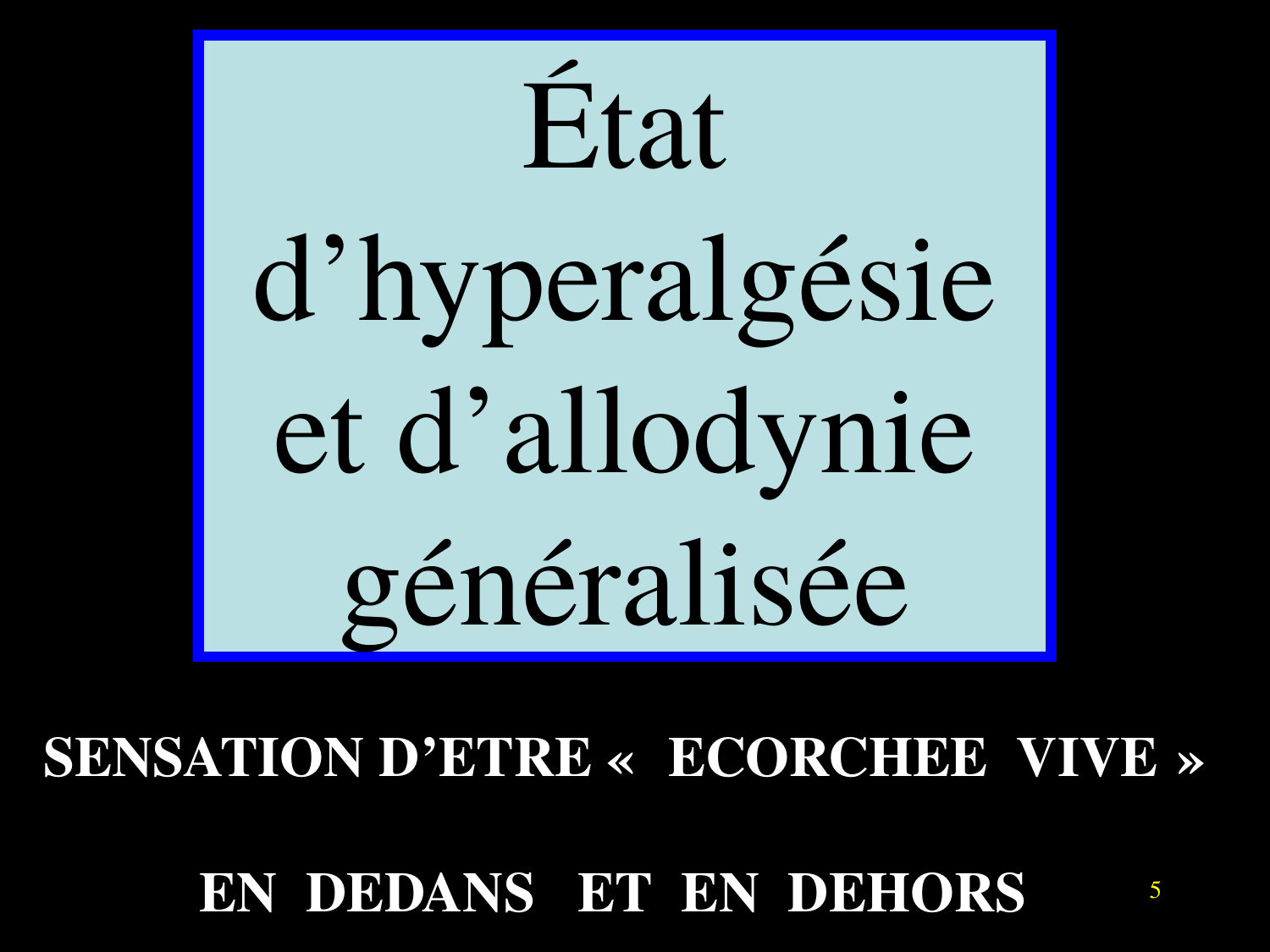

État
d’hyperalgésie et d’allodynie généralisée
SENSATION D’ETRE «  ECORCHEE  VIVE »

           EN  DEDANS   ET  EN  DEHORS
55